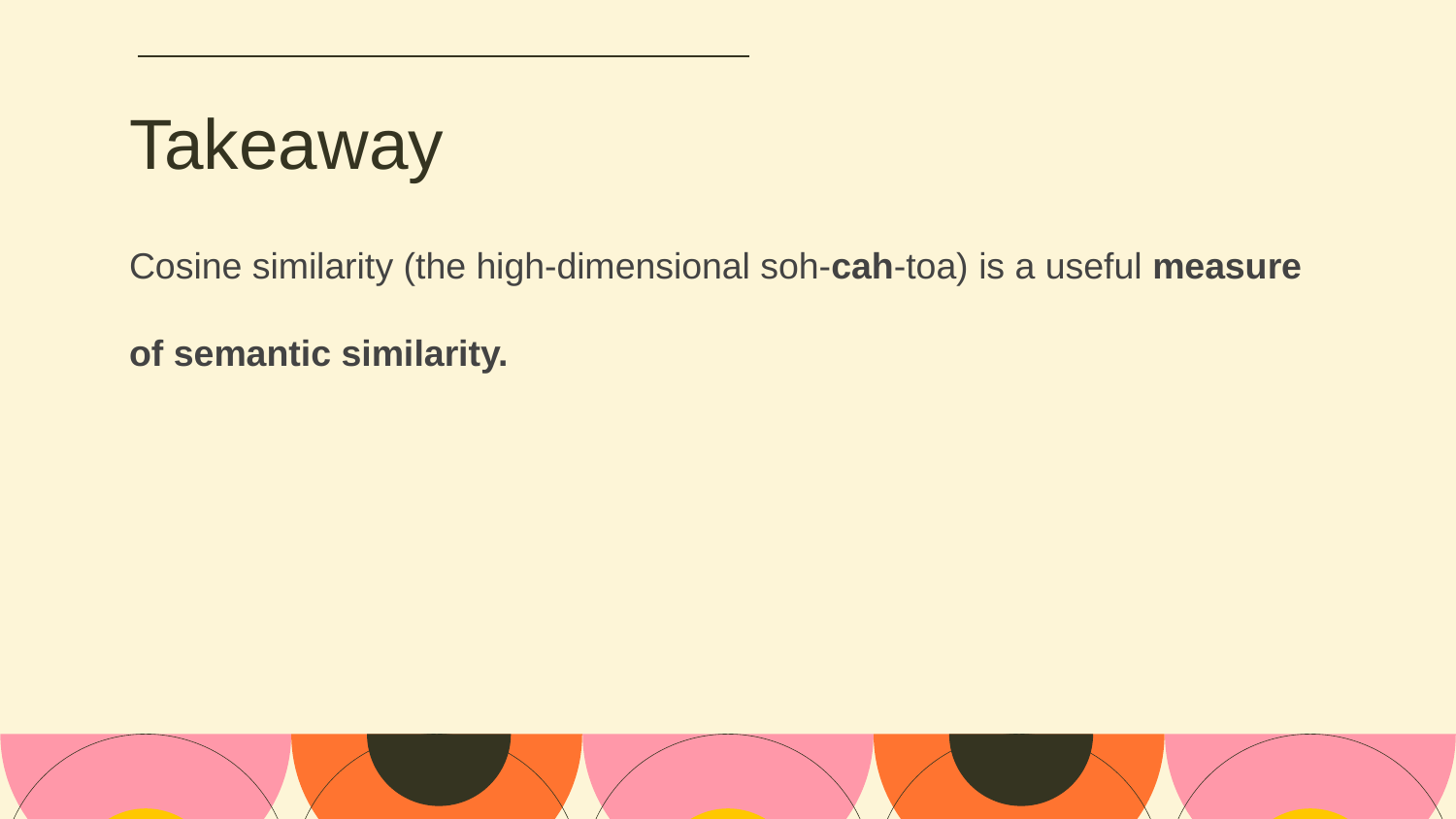

# Takeaway
Cosine similarity (the high-dimensional soh-cah-toa) is a useful measure of semantic similarity.